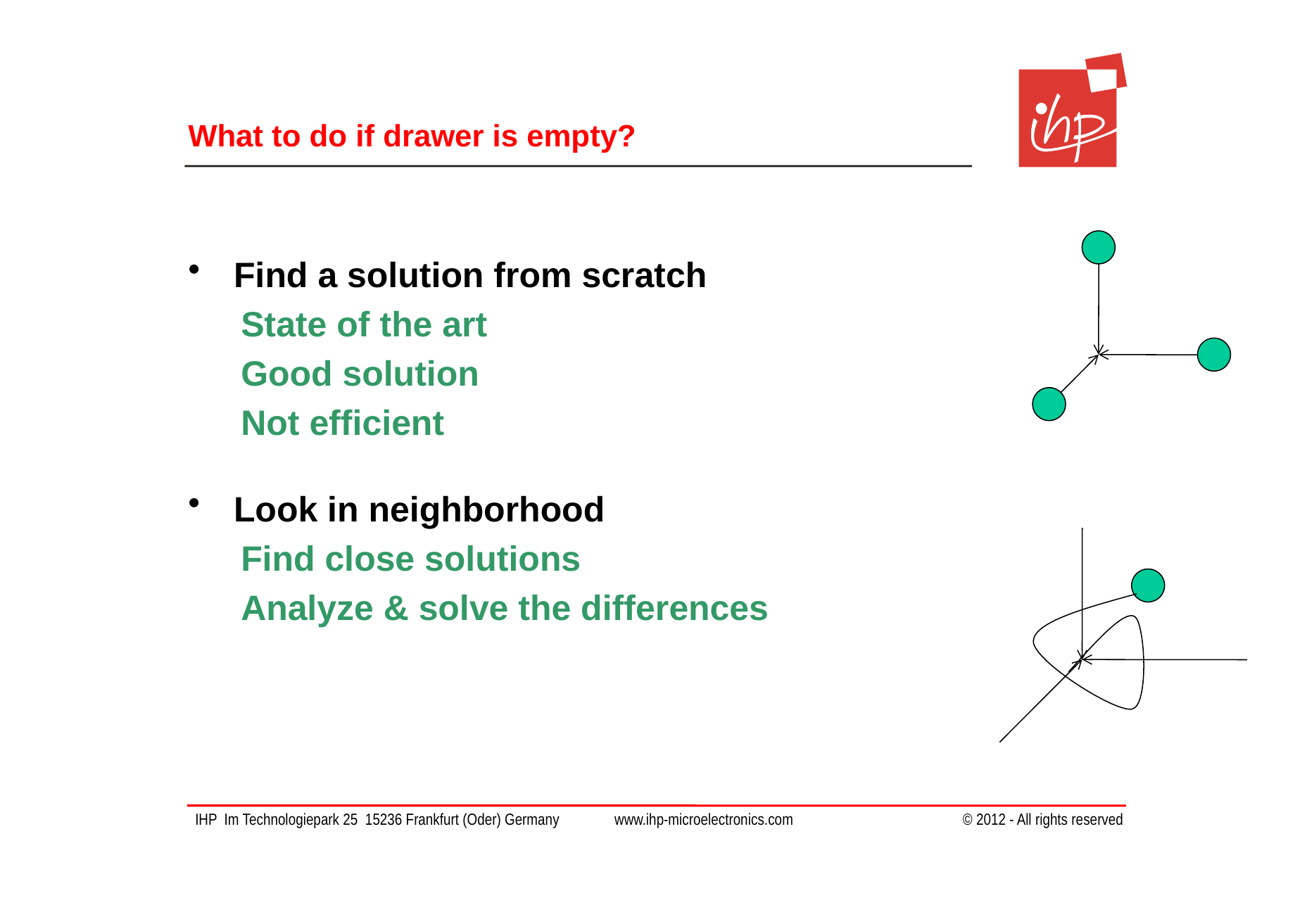

# What to do if drawer is empty?

Find a solution from scratch
State of the art
Good solution
Not efficient

Look in neighborhood
Find close solutions
Analyze & solve the differences